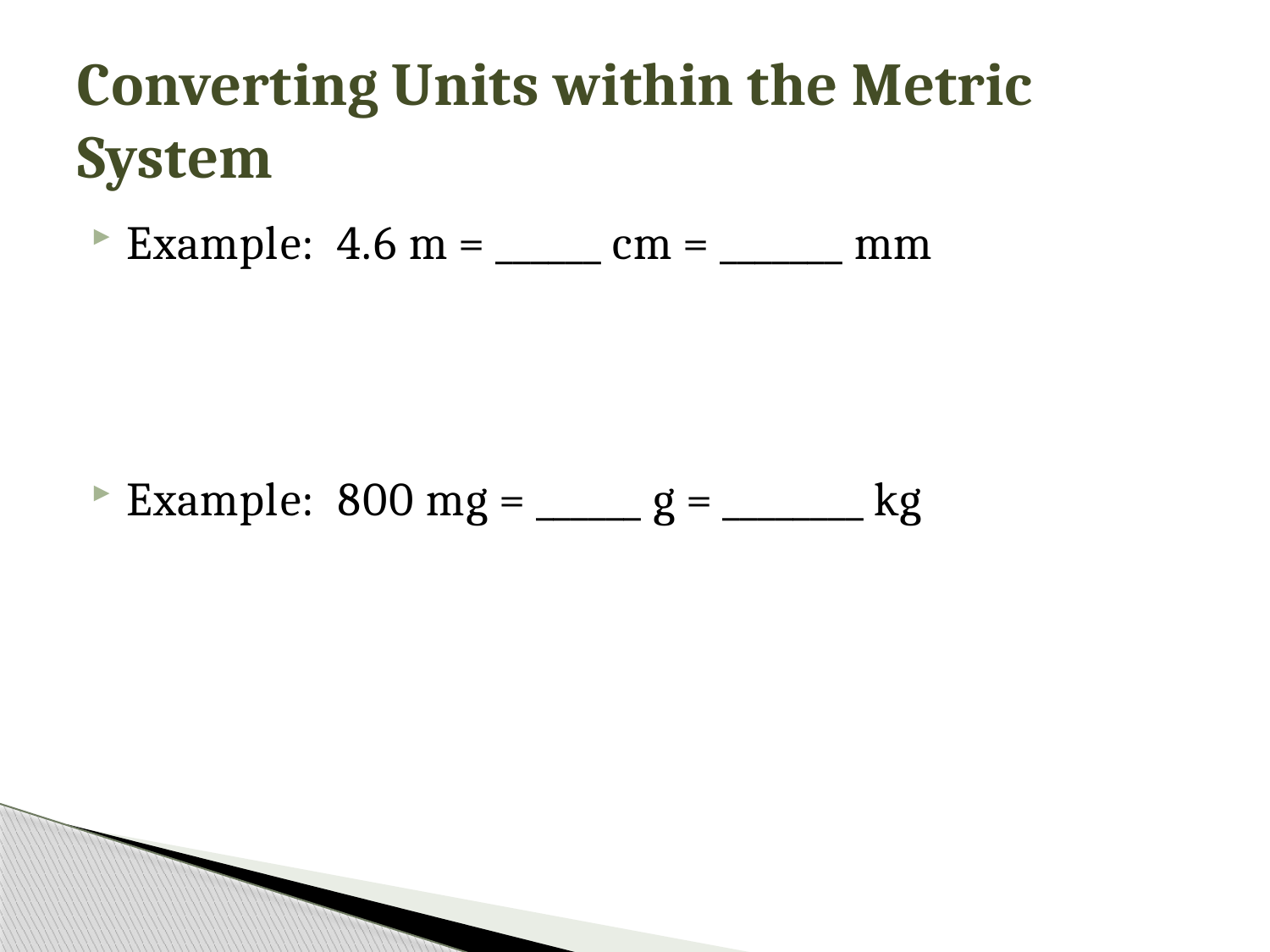

# Converting Units within the Metric System
Example:  4.6 m = ______ cm = _______ mm

Example:  800 mg = ______ g = ________ kg